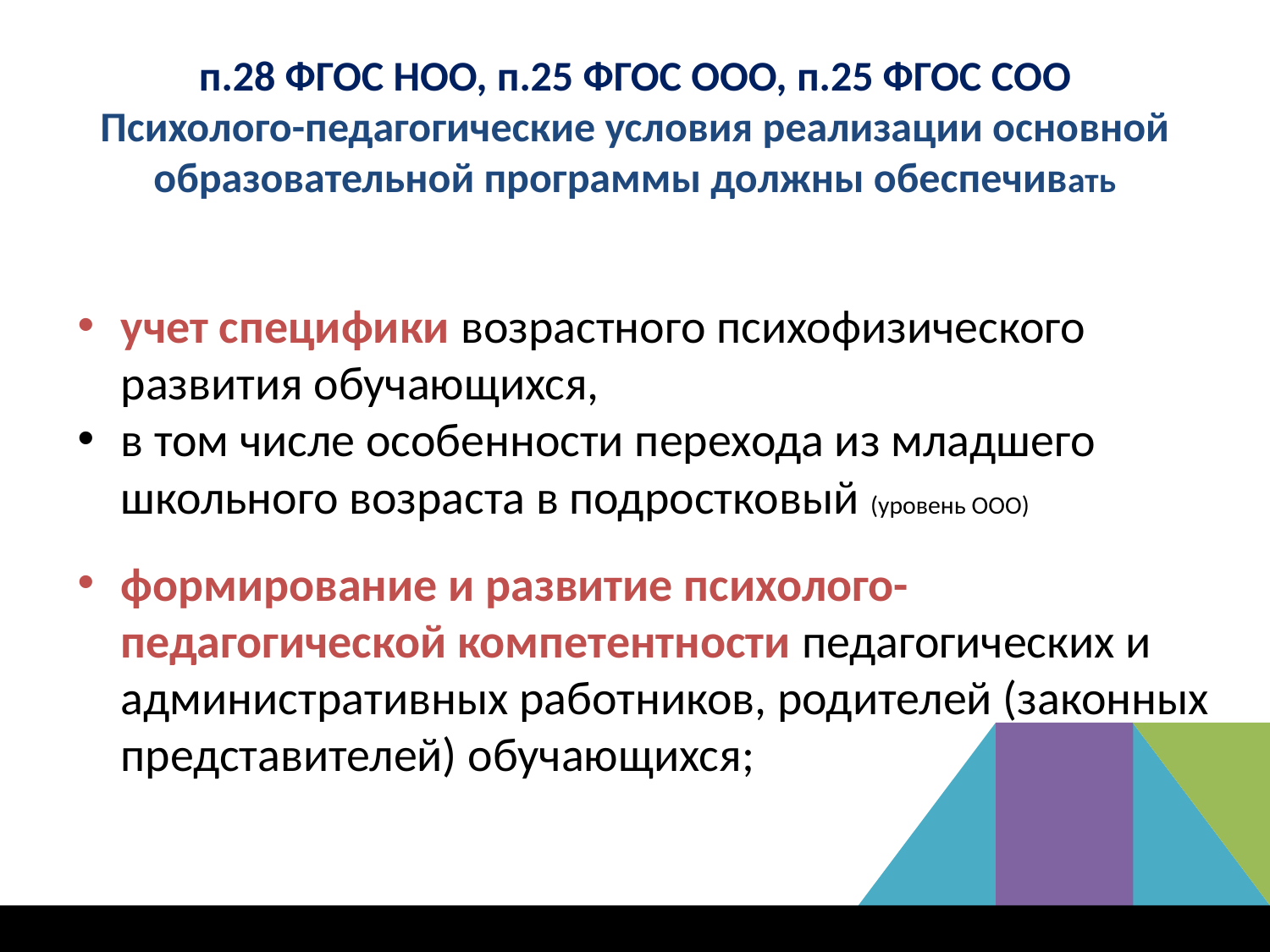

# п.28 ФГОС НОО, п.25 ФГОС ООО, п.25 ФГОС СОО Психолого-педагогические условия реализации основной образовательной программы должны обеспечивать

учет специфики возрастного психофизического развития обучающихся,
в том числе особенности перехода из младшего школьного возраста в подростковый (уровень ООО)

формирование и развитие психолого-педагогической компетентности педагогических и административных работников, родителей (законных представителей) обучающихся;